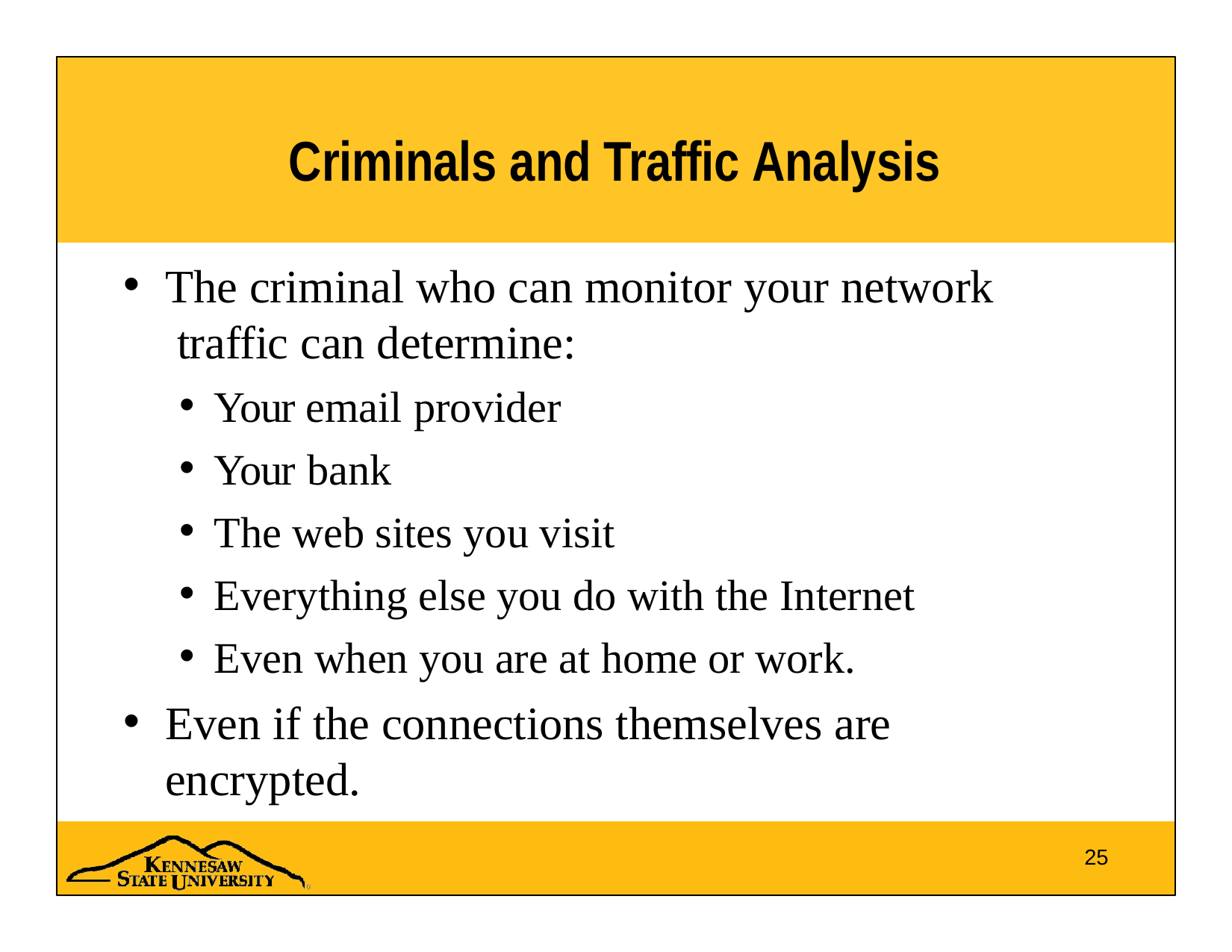

# Criminals and Traffic Analysis
The criminal who can monitor your network  traffic can determine:
Your email provider
Your bank
The web sites you visit
Everything else you do with the Internet
Even when you are at home or work.
Even if the connections themselves are encrypted.

25